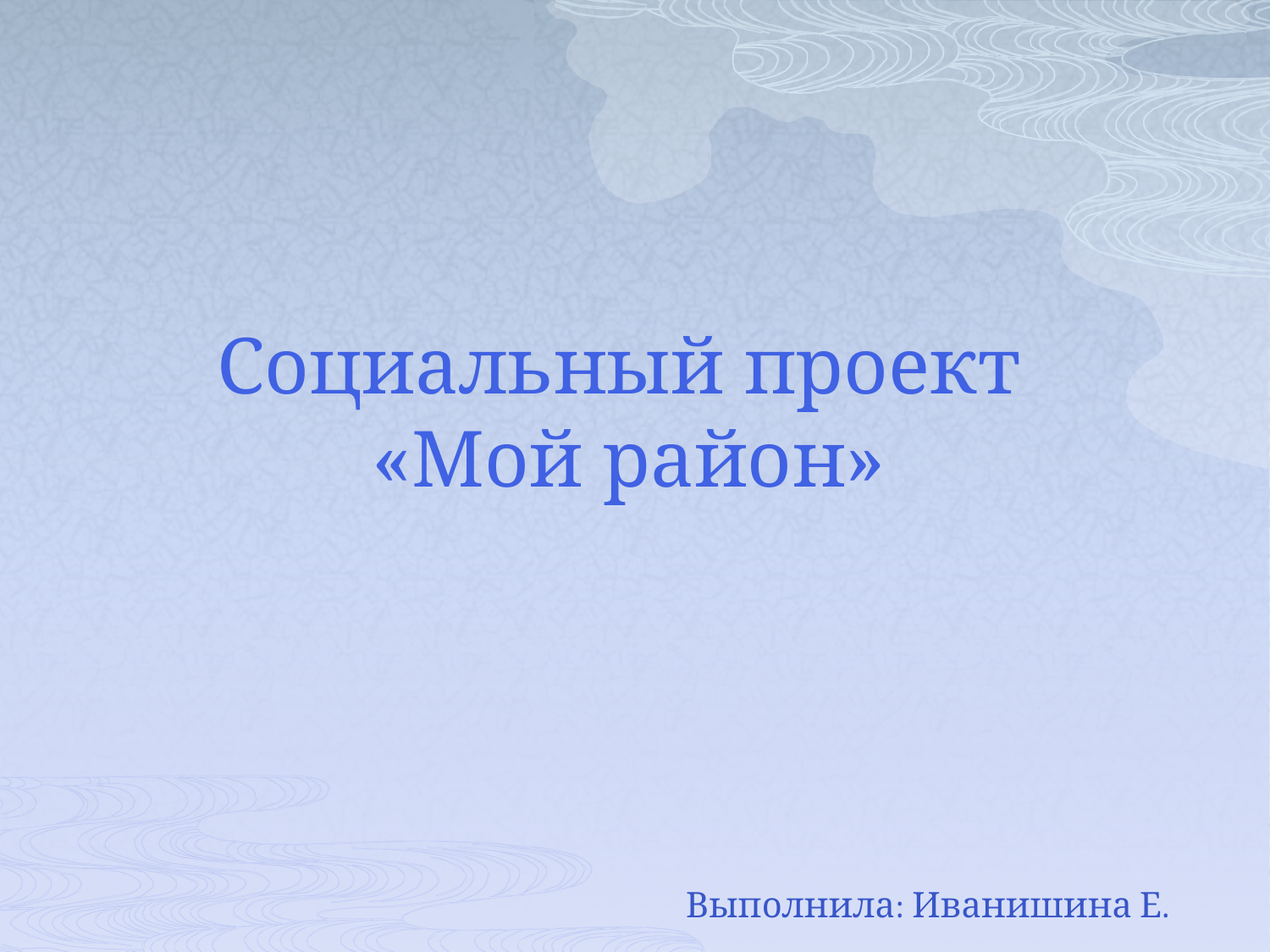

# Социальный проект «Мой район»
Выполнила: Иванишина Е.